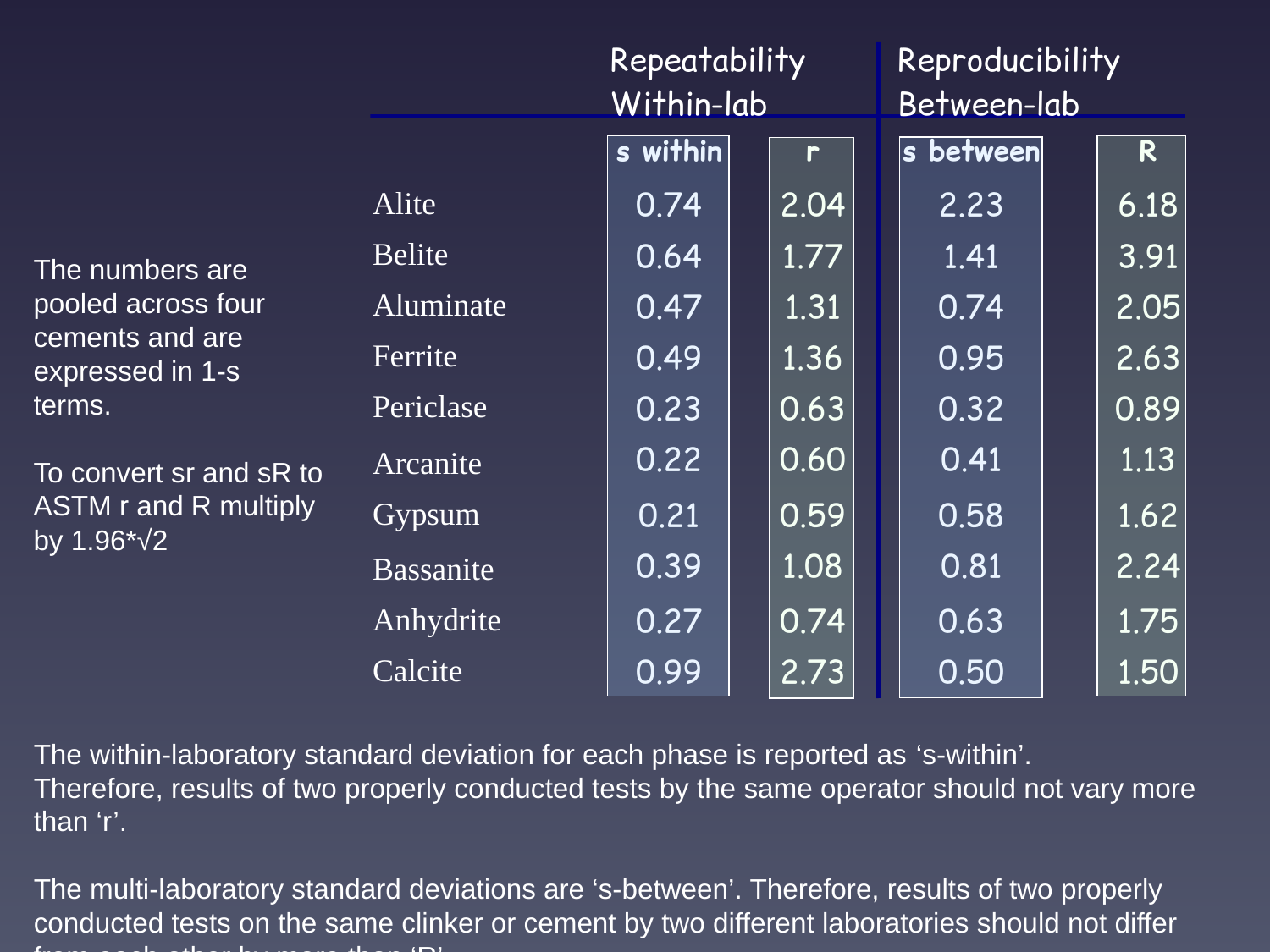

|  | Repeatability Within-lab |  | Reproducibility Between-lab |  |
| --- | --- | --- | --- | --- |
|  | s within | r | s between | R |
| Alite | 0.74 | 2.04 | 2.23 | 6.18 |
| Belite | 0.64 | 1.77 | 1.41 | 3.91 |
| Aluminate | 0.47 | 1.31 | 0.74 | 2.05 |
| Ferrite | 0.49 | 1.36 | 0.95 | 2.63 |
| Periclase | 0.23 | 0.63 | 0.32 | 0.89 |
| Arcanite | 0.22 | 0.60 | 0.41 | 1.13 |
| Gypsum | 0.21 | 0.59 | 0.58 | 1.62 |
| Bassanite | 0.39 | 1.08 | 0.81 | 2.24 |
| Anhydrite | 0.27 | 0.74 | 0.63 | 1.75 |
| Calcite | 0.99 | 2.73 | 0.50 | 1.50 |

The numbers are pooled across four cements and are expressed in 1-s terms.

To convert sr and sR to ASTM r and R multiply by 1.96*√2
The within-laboratory standard deviation for each phase is reported as ‘s-within’.
Therefore, results of two properly conducted tests by the same operator should not vary more than ‘r’.

The multi-laboratory standard deviations are ‘s-between’. Therefore, results of two properly conducted tests on the same clinker or cement by two different laboratories should not differ from each other by more than ‘R’.